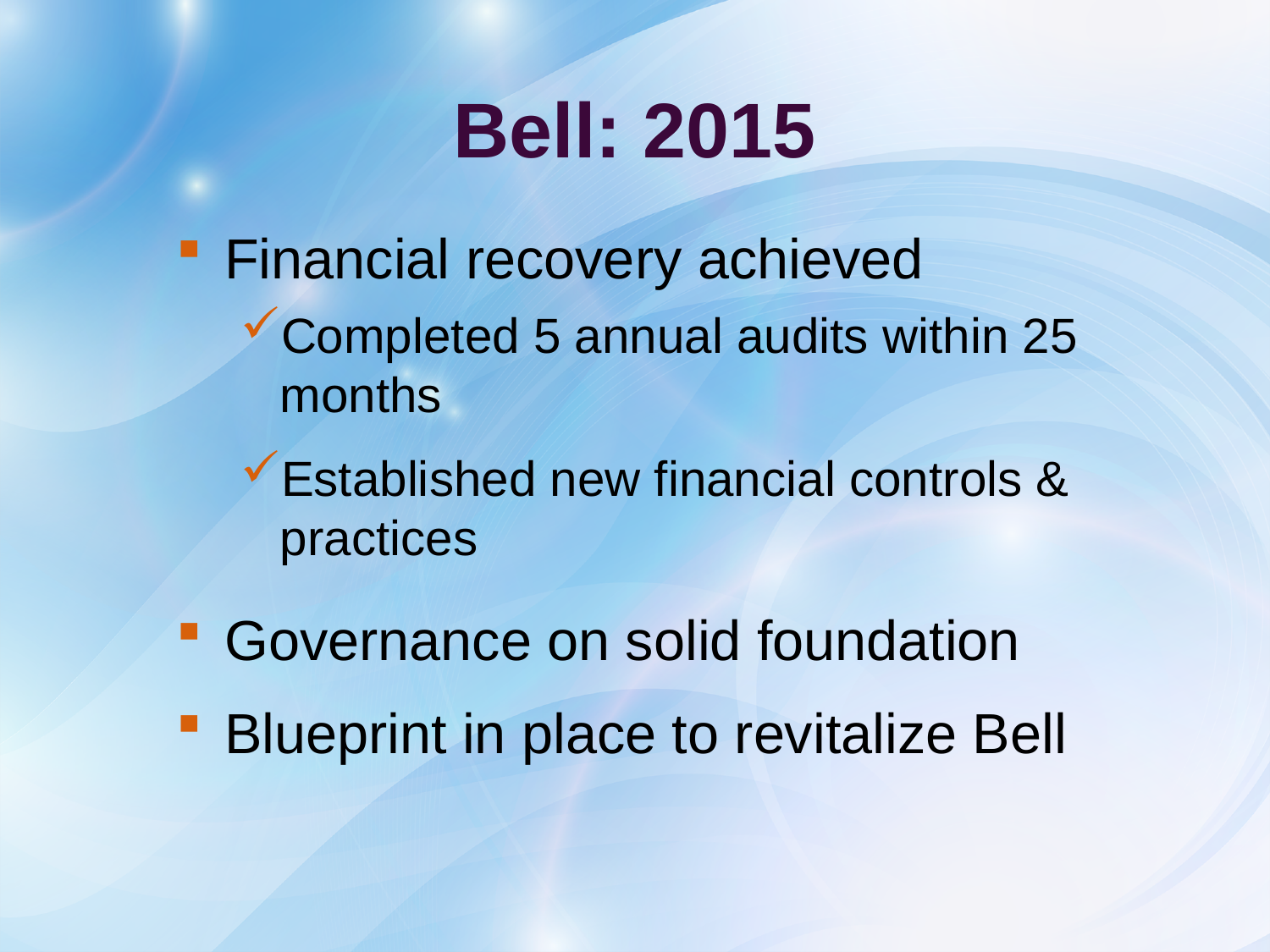

# Bell: 2015
Financial recovery achieved
Completed 5 annual audits within 25 months
Established new financial controls & practices
Governance on solid foundation
Blueprint in place to revitalize Bell